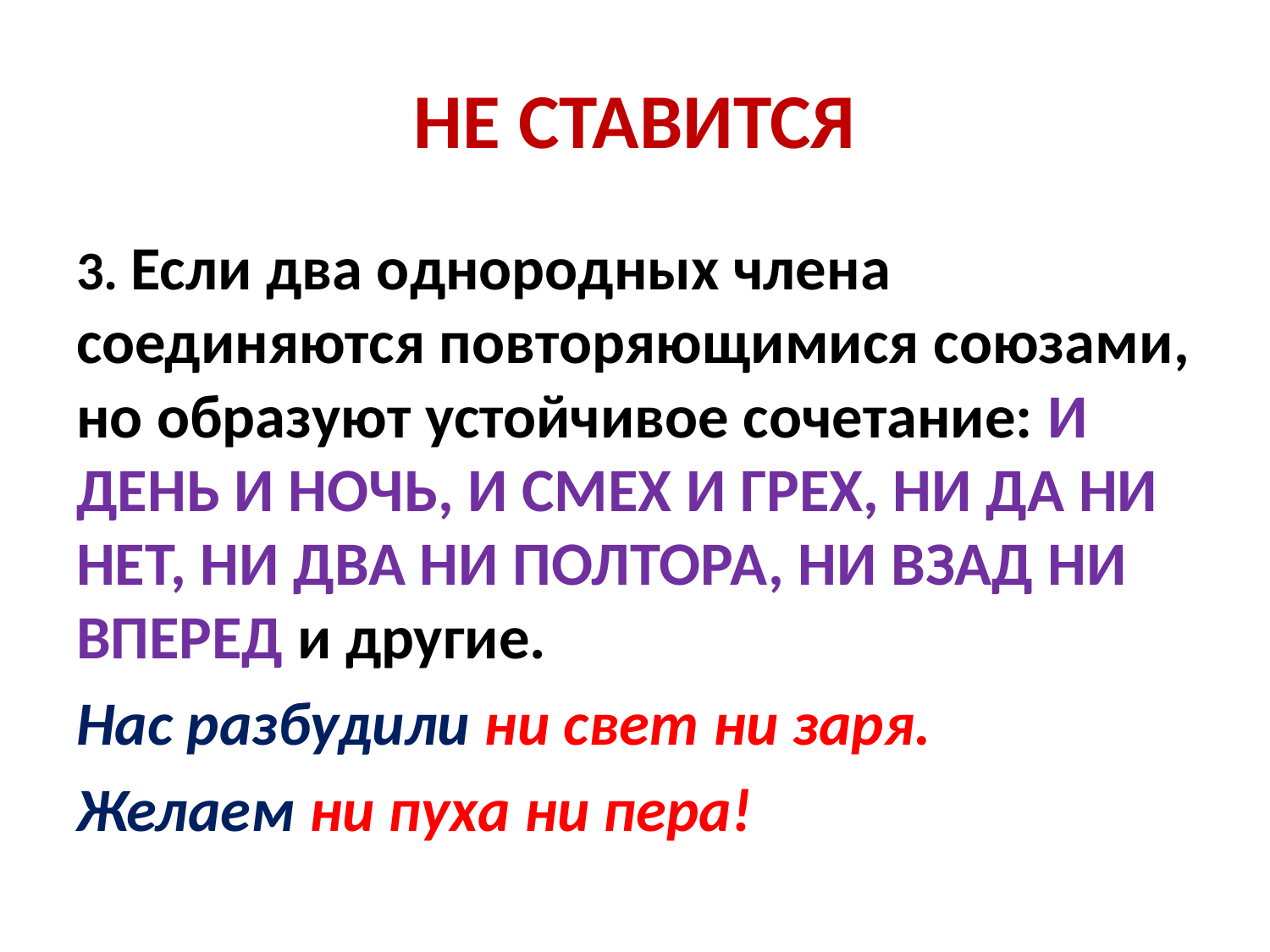

# НЕ СТАВИТСЯ
3. Если два однородных члена соединяются повторяющимися союзами, но образуют устойчивое сочетание: И ДЕНЬ И НОЧЬ, И СМЕХ И ГРЕХ, НИ ДА НИ НЕТ, НИ ДВА НИ ПОЛТОРА, НИ ВЗАД НИ ВПЕРЕД и другие.
Нас разбудили ни свет ни заря.
Желаем ни пуха ни пера!